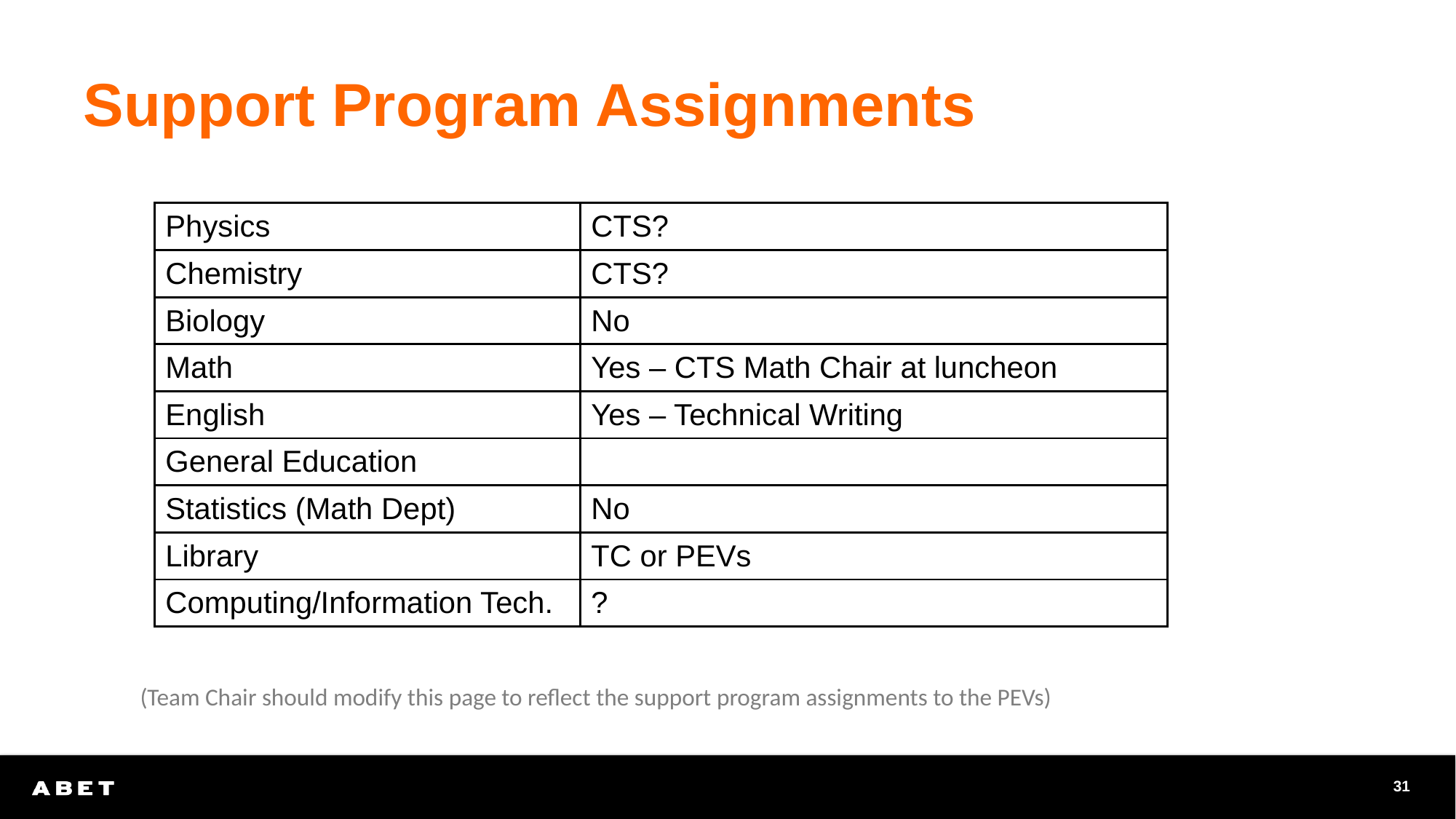

# Support Program Assignments
| Physics | CTS? |
| --- | --- |
| Chemistry | CTS? |
| Biology | No |
| Math | Yes – CTS Math Chair at luncheon |
| English | Yes – Technical Writing |
| General Education |  |
| Statistics (Math Dept) | No |
| Library | TC or PEVs |
| Computing/Information Tech. | ? |
(Team Chair should modify this page to reflect the support program assignments to the PEVs)